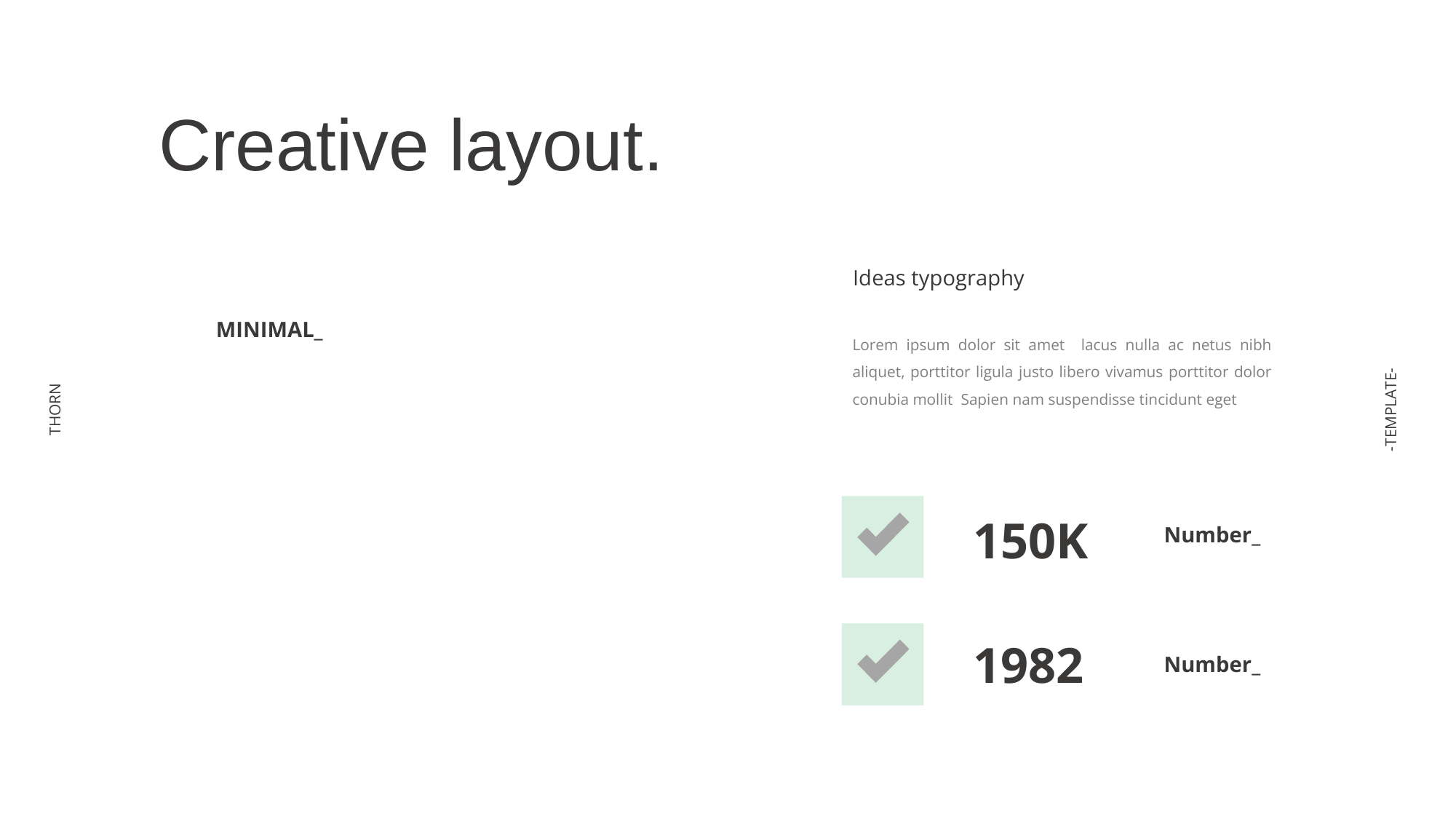

Creative layout.
Ideas typography
MINIMAL_

Lorem ipsum dolor sit amet  lacus nulla ac netus nibh aliquet, porttitor ligula justo libero vivamus porttitor dolor conubia mollit  Sapien nam suspendisse tincidunt eget

-TEMPLATE-
THORN

150K

Number_

1982

Number_